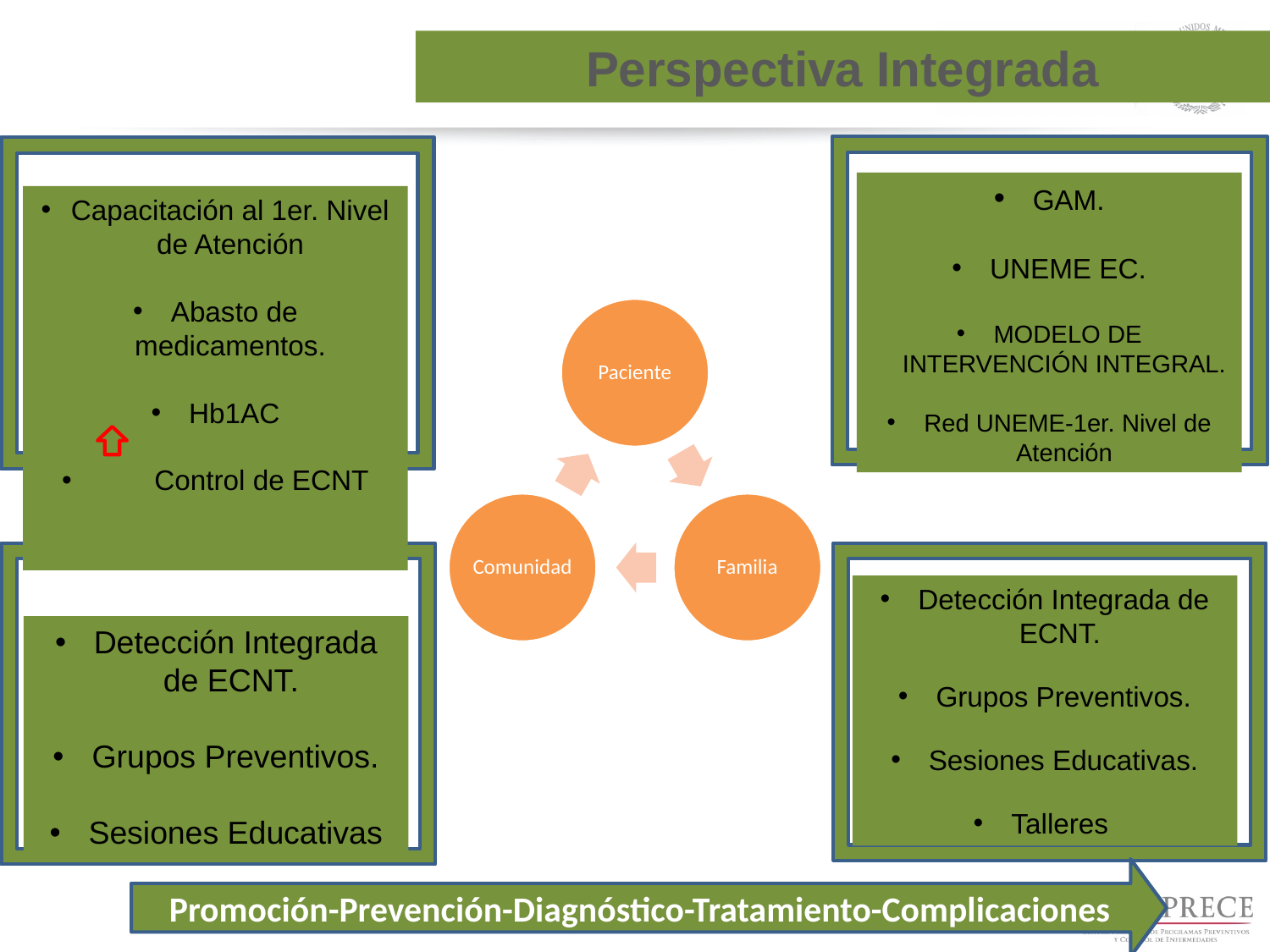

Perspectiva Integrada

 GAM.

 UNEME EC.

 MODELO DE INTERVENCIÓN INTEGRAL.

 Red UNEME-1er. Nivel de Atención
Capacitación al 1er. Nivel de Atención

 Abasto de medicamentos.

 Hb1AC

        Control de ECNT

Paciente

Familia

Comunidad

 Detección Integrada de ECNT.

 Grupos Preventivos.

 Sesiones Educativas.

 Talleres
 Detección Integrada de ECNT.

 Grupos Preventivos.

 Sesiones Educativas
Promoción-Prevención-Diagnóstico-Tratamiento-Complicaciones